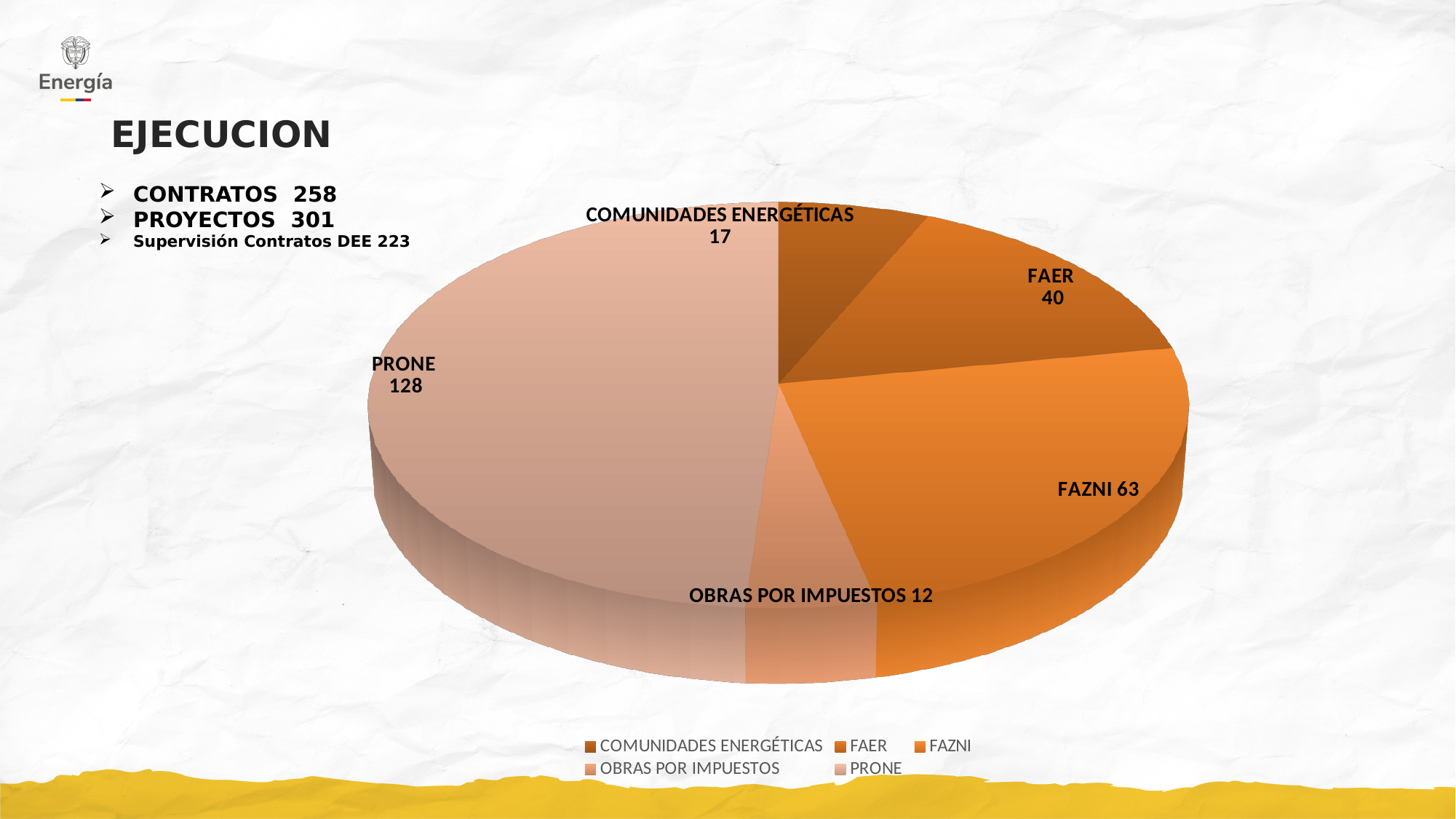

EJECUCION

[unsupported chart]

CONTRATOS  258
PROYECTOS  301
Supervisión Contratos DEE 223